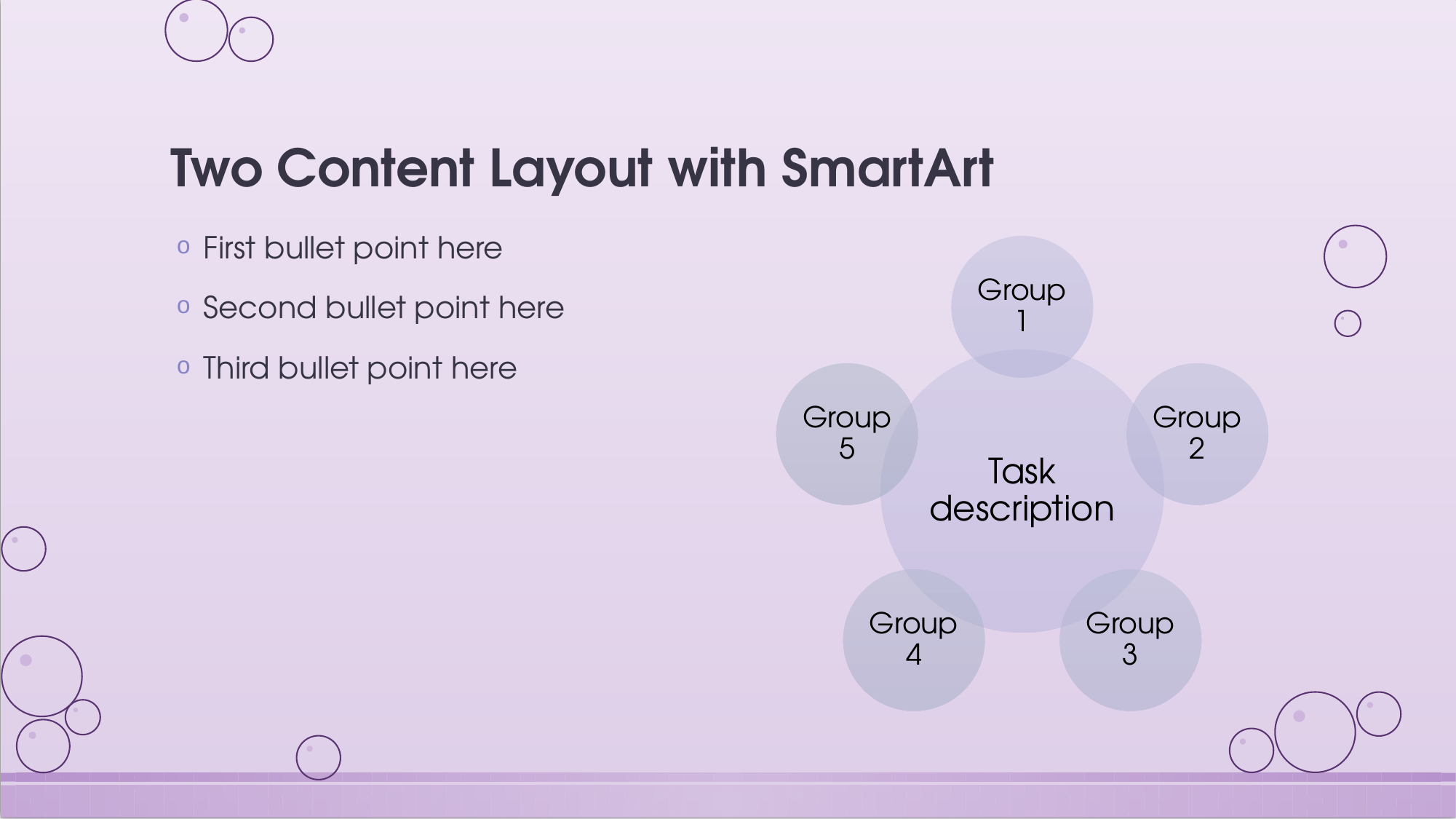

# Two Content Layout with SmartArt
Task description
Group 1
Group 2
Group 3
Group 4
Group 5
First bullet point here
Second bullet point here
Third bullet point here